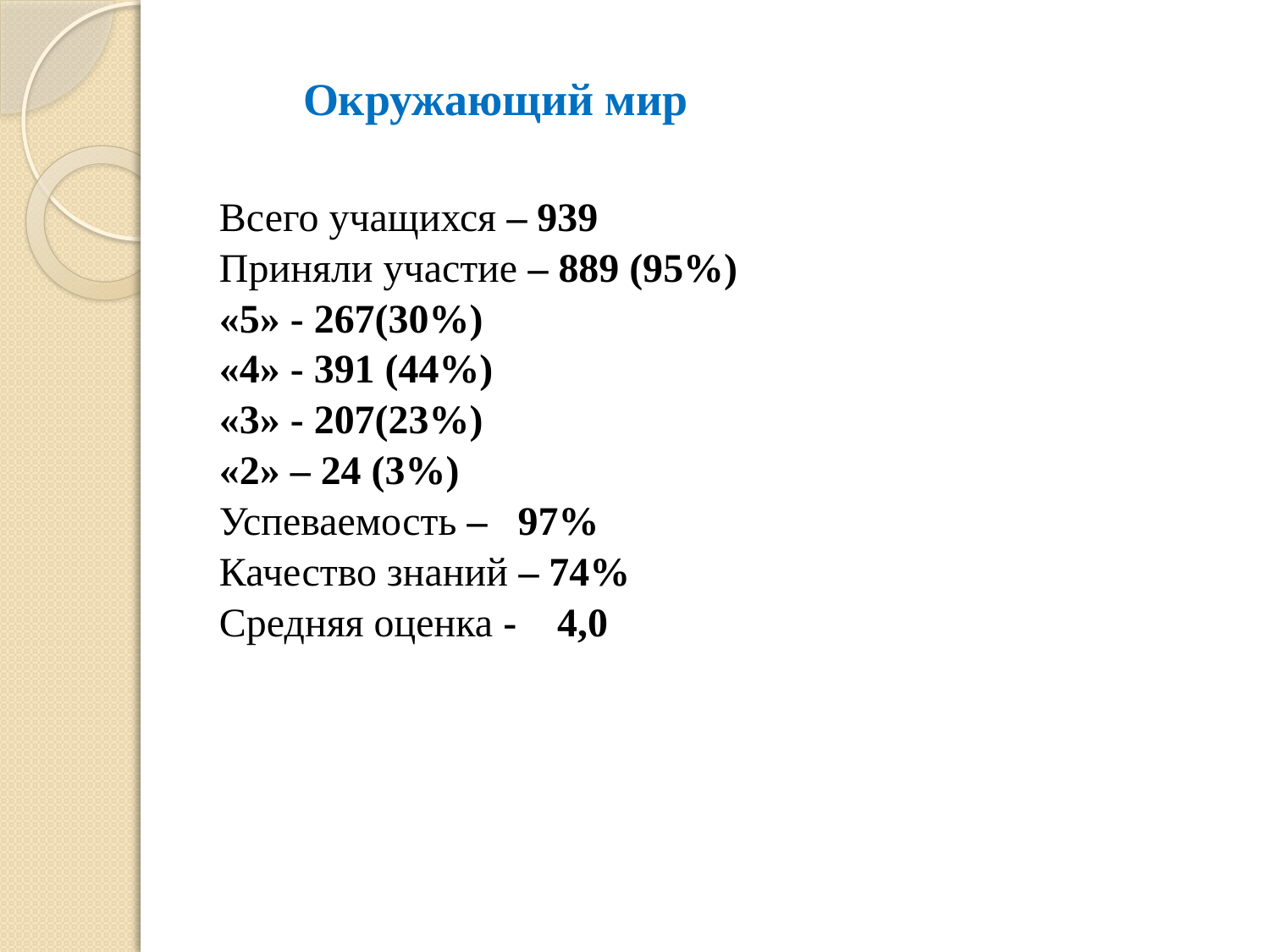

Окружающий мир

Всего учащихся – 939
Приняли участие – 889 (95%)
«5» - 267(30%)
«4» - 391 (44%)
«3» - 207(23%)
«2» – 24 (3%)
Успеваемость –   97%
Качество знаний – 74%
Средняя оценка -    4,0
#